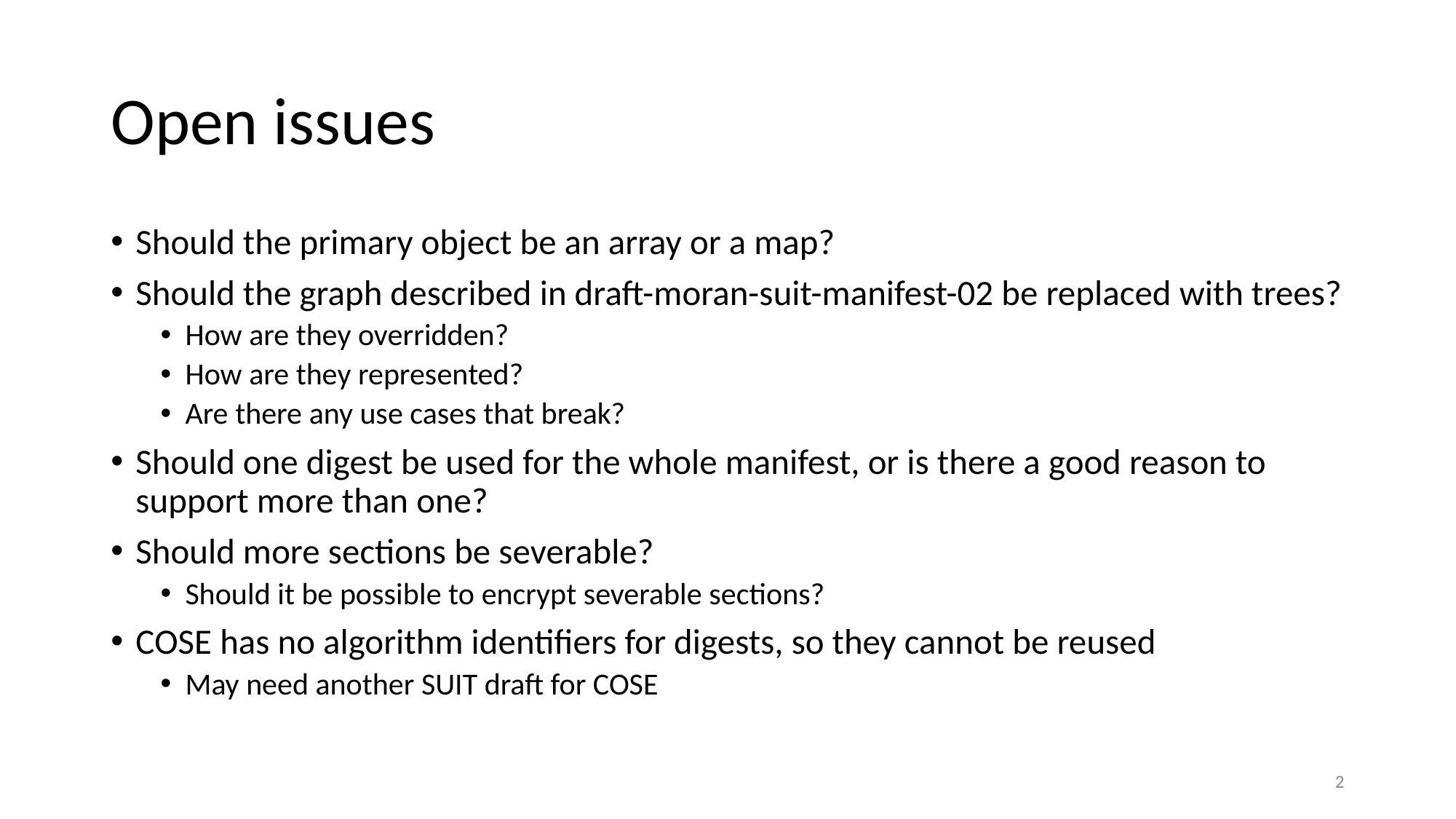

# Open issues
Should the primary object be an array or a map?
Should the graph described in draft-moran-suit-manifest-02 be replaced with trees?
How are they overridden?
How are they represented?
Are there any use cases that break?
Should one digest be used for the whole manifest, or is there a good reason to support more than one?
Should more sections be severable?
Should it be possible to encrypt severable sections?
COSE has no algorithm identifiers for digests, so they cannot be reused
May need another SUIT draft for COSE

2